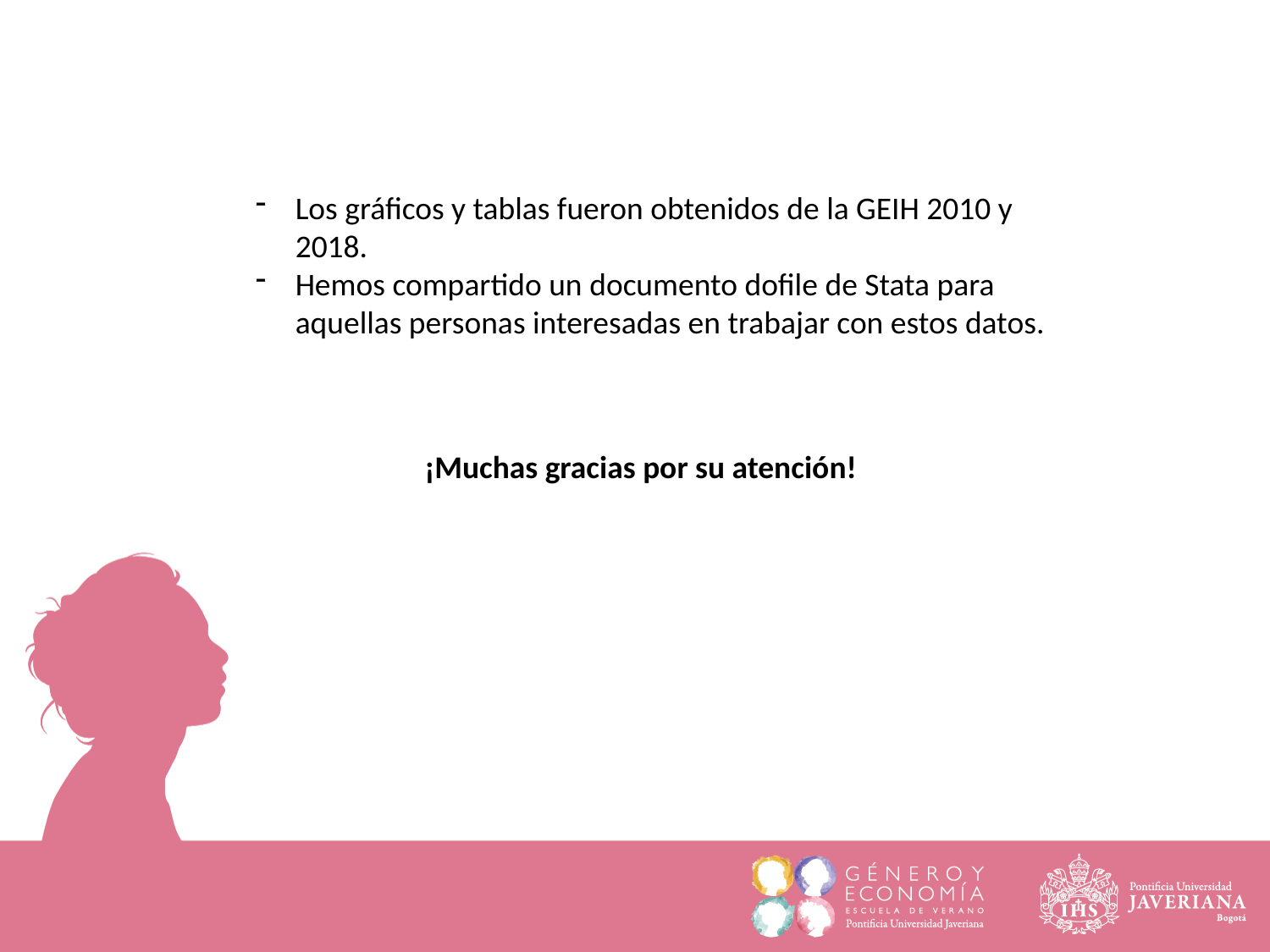

Los gráficos y tablas fueron obtenidos de la GEIH 2010 y 2018.
Hemos compartido un documento dofile de Stata para aquellas personas interesadas en trabajar con estos datos.

¡Muchas gracias por su atención!